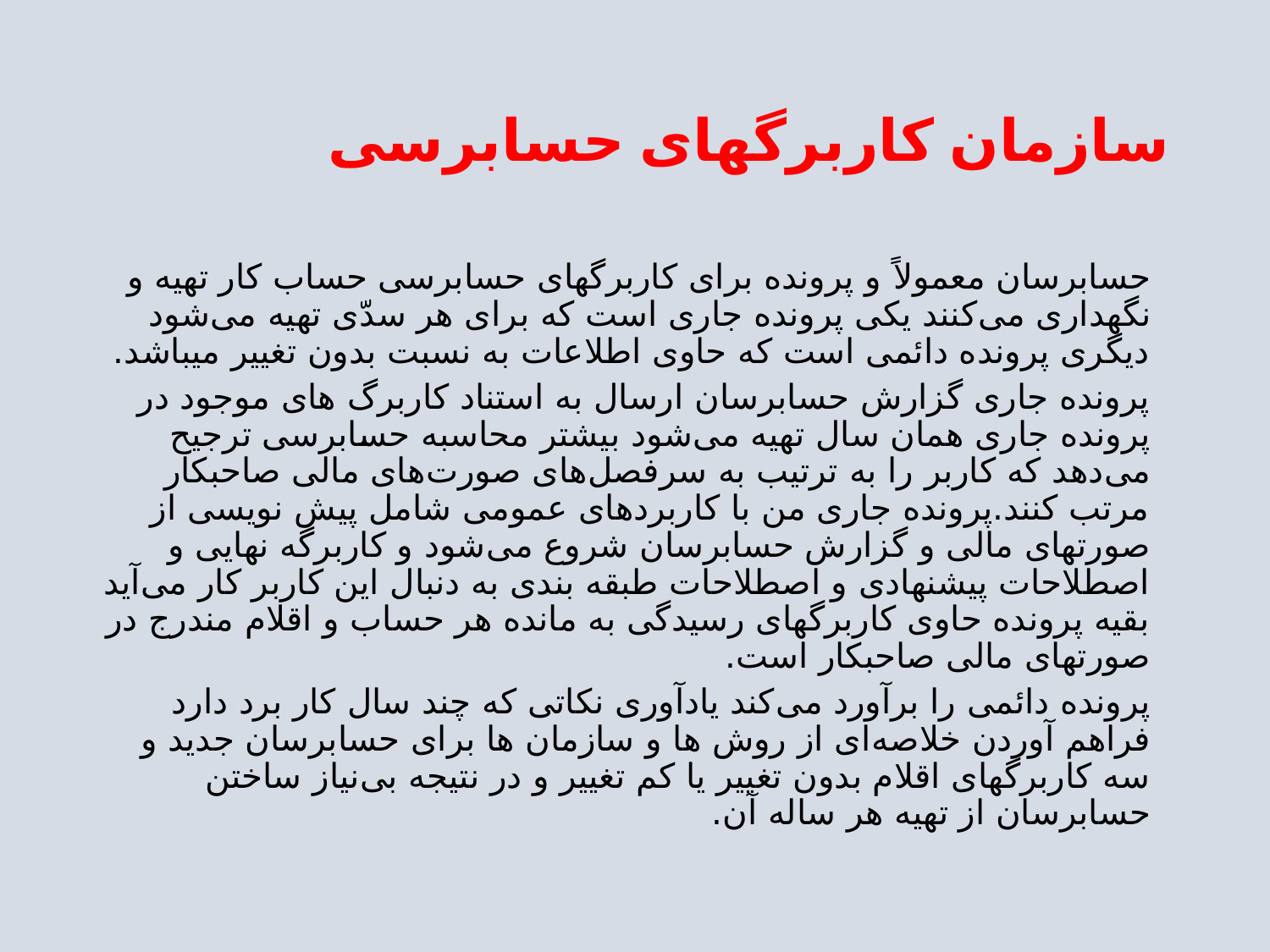

# سازمان کاربرگهای حسابرسی
حسابرسان معمولاً و پرونده برای کاربرگهای حسابرسی حساب کار تهیه و نگهداری می‌کنند یکی پرونده جاری است که برای هر سدّی تهیه می‌شود دیگری پرونده دائمی است که حاوی اطلاعات به نسبت بدون تغییر میباشد.
پرونده جاری گزارش حسابرسان ارسال به استناد کاربرگ های موجود در پرونده جاری همان سال تهیه می‌شود بیشتر محاسبه حسابرسی ترجیح می‌دهد که کاربر را به ترتیب به سرفصل‌های صورت‌های مالی صاحبکار مرتب کنند.پرونده جاری من با کاربردهای عمومی شامل پیش نویسی از صورتهای مالی و گزارش حسابرسان شروع می‌شود و کاربرگه نهایی و اصطلاحات پیشنهادی و اصطلاحات طبقه بندی به دنبال این کاربر کار می‌آید بقیه پرونده حاوی کاربرگهای رسیدگی به مانده هر حساب و اقلام مندرج در صورتهای مالی صاحبکار است.
پرونده دائمی را برآورد می‌کند یادآوری نکاتی که چند سال کار برد دارد فراهم آوردن خلاصه‌ای از روش ها و سازمان ها برای حسابرسان جدید و سه کاربرگهای اقلام بدون تغییر یا کم تغییر و در نتیجه بی‌نیاز ساختن حسابرسان از تهیه هر ساله آن.